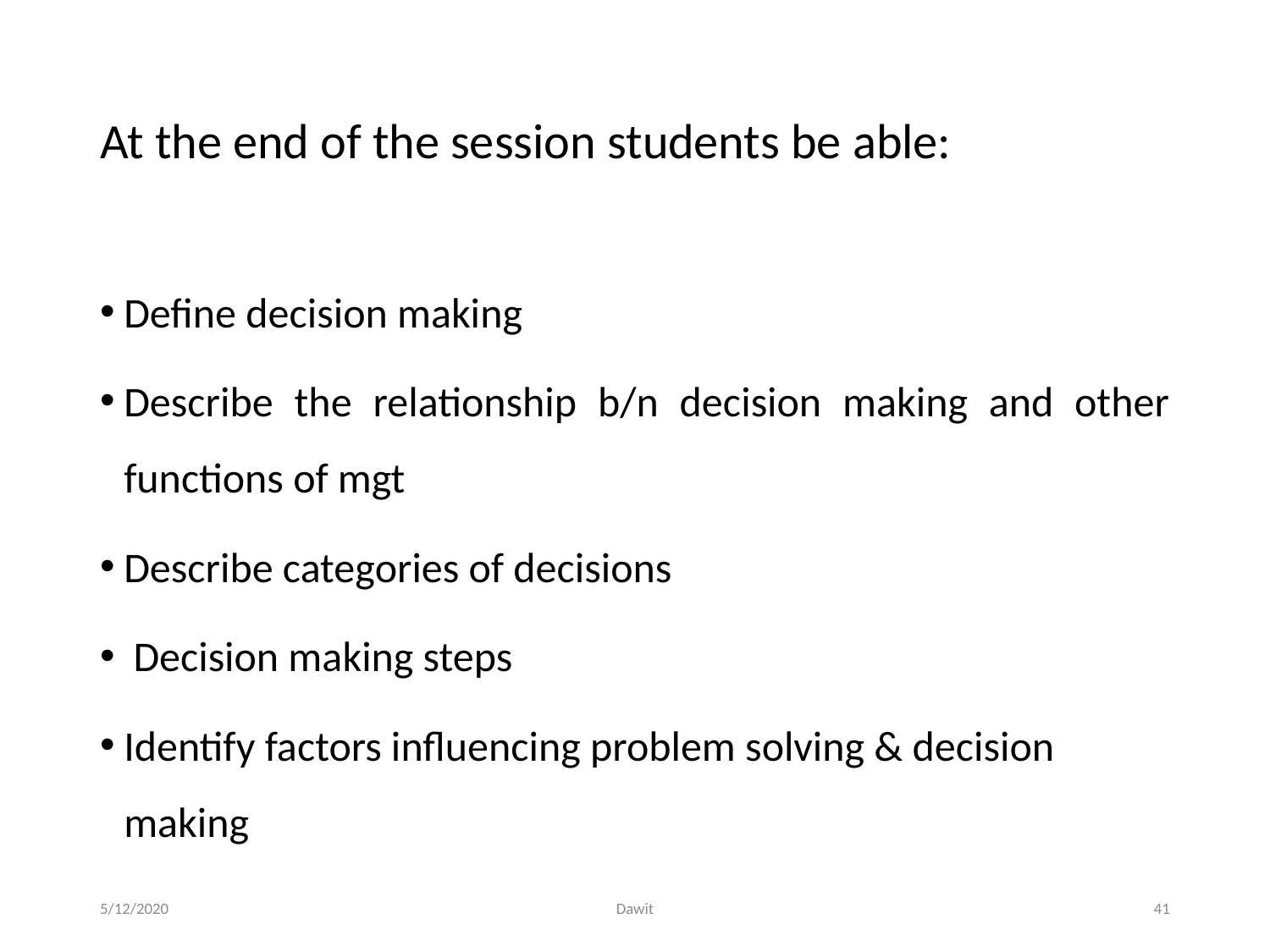

# At the end of the session students be able:
Define decision making
Describe the relationship b/n decision making and other functions of mgt
Describe categories of decisions
 Decision making steps
Identify factors influencing problem solving & decision making

5/12/2020
Dawit
41